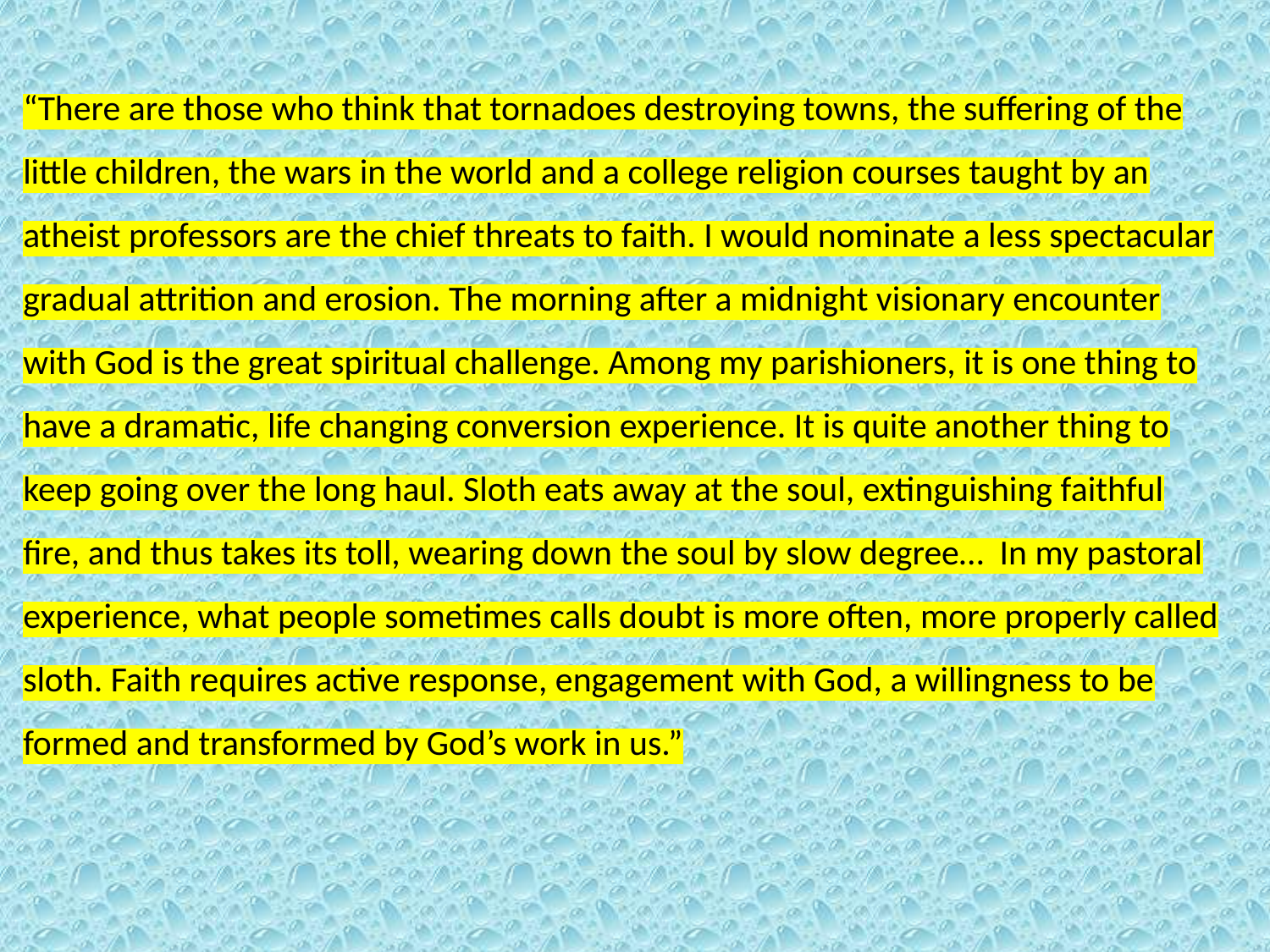

“There are those who think that tornadoes destroying towns, the suffering of the little children, the wars in the world and a college religion courses taught by an atheist professors are the chief threats to faith. I would nominate a less spectacular gradual attrition and erosion. The morning after a midnight visionary encounter with God is the great spiritual challenge. Among my parishioners, it is one thing to have a dramatic, life changing conversion experience. It is quite another thing to keep going over the long haul. Sloth eats away at the soul, extinguishing faithful fire, and thus takes its toll, wearing down the soul by slow degree…  In my pastoral experience, what people sometimes calls doubt is more often, more properly called sloth. Faith requires active response, engagement with God, a willingness to be formed and transformed by God’s work in us.”